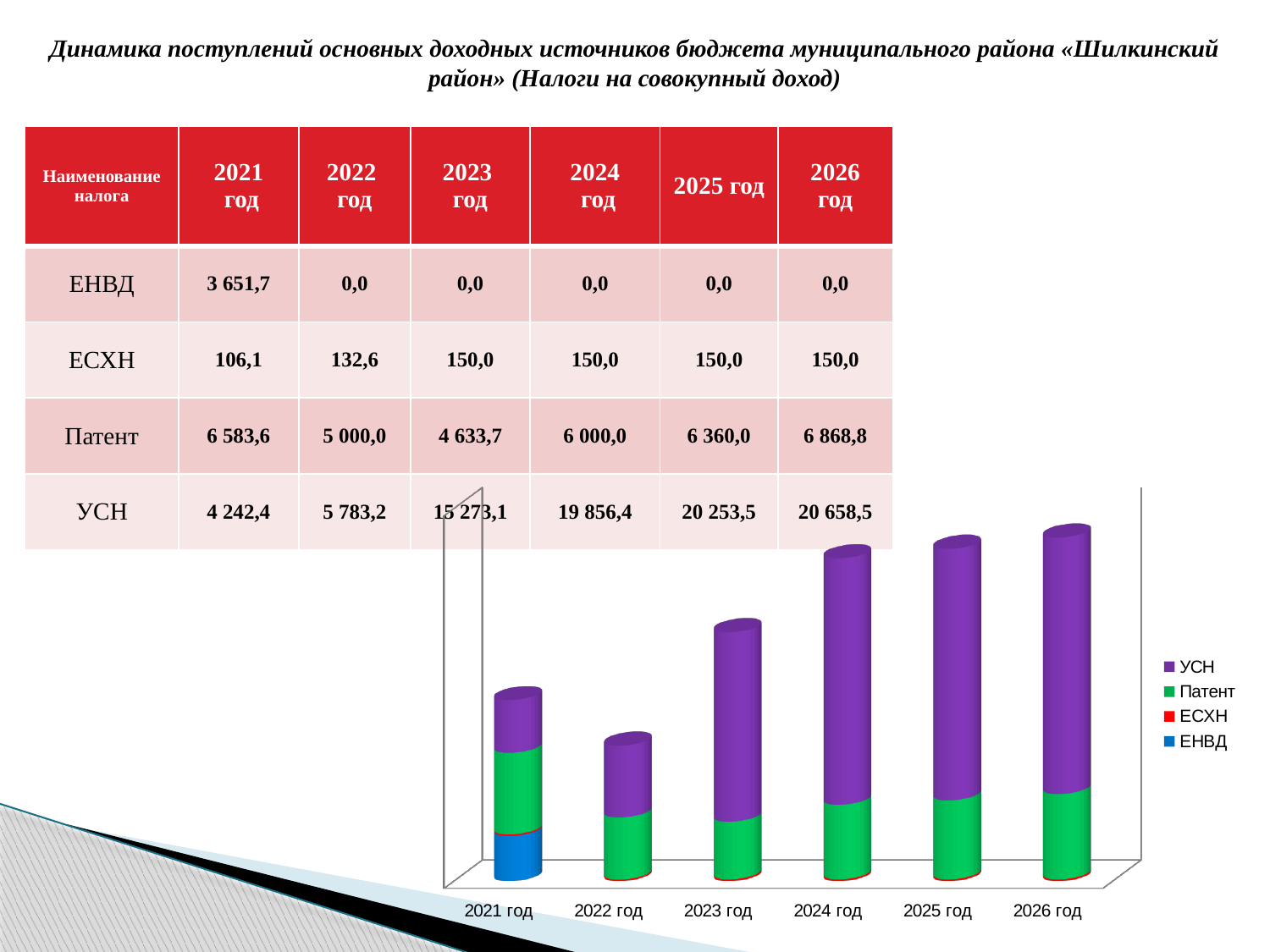

Динамика поступлений основных доходных источников бюджета муниципального района «Шилкинский район» (Налоги на совокупный доход)
| Наименование налога | 2021 год | 2022 год | 2023 год | 2024 год | 2025 год | 2026 год |
| --- | --- | --- | --- | --- | --- | --- |
| ЕНВД | 3 651,7 | 0,0 | 0,0 | 0,0 | 0,0 | 0,0 |
| ЕСХН | 106,1 | 132,6 | 150,0 | 150,0 | 150,0 | 150,0 |
| Патент | 6 583,6 | 5 000,0 | 4 633,7 | 6 000,0 | 6 360,0 | 6 868,8 |
| УСН | 4 242,4 | 5 783,2 | 15 273,1 | 19 856,4 | 20 253,5 | 20 658,5 |

[unsupported chart]